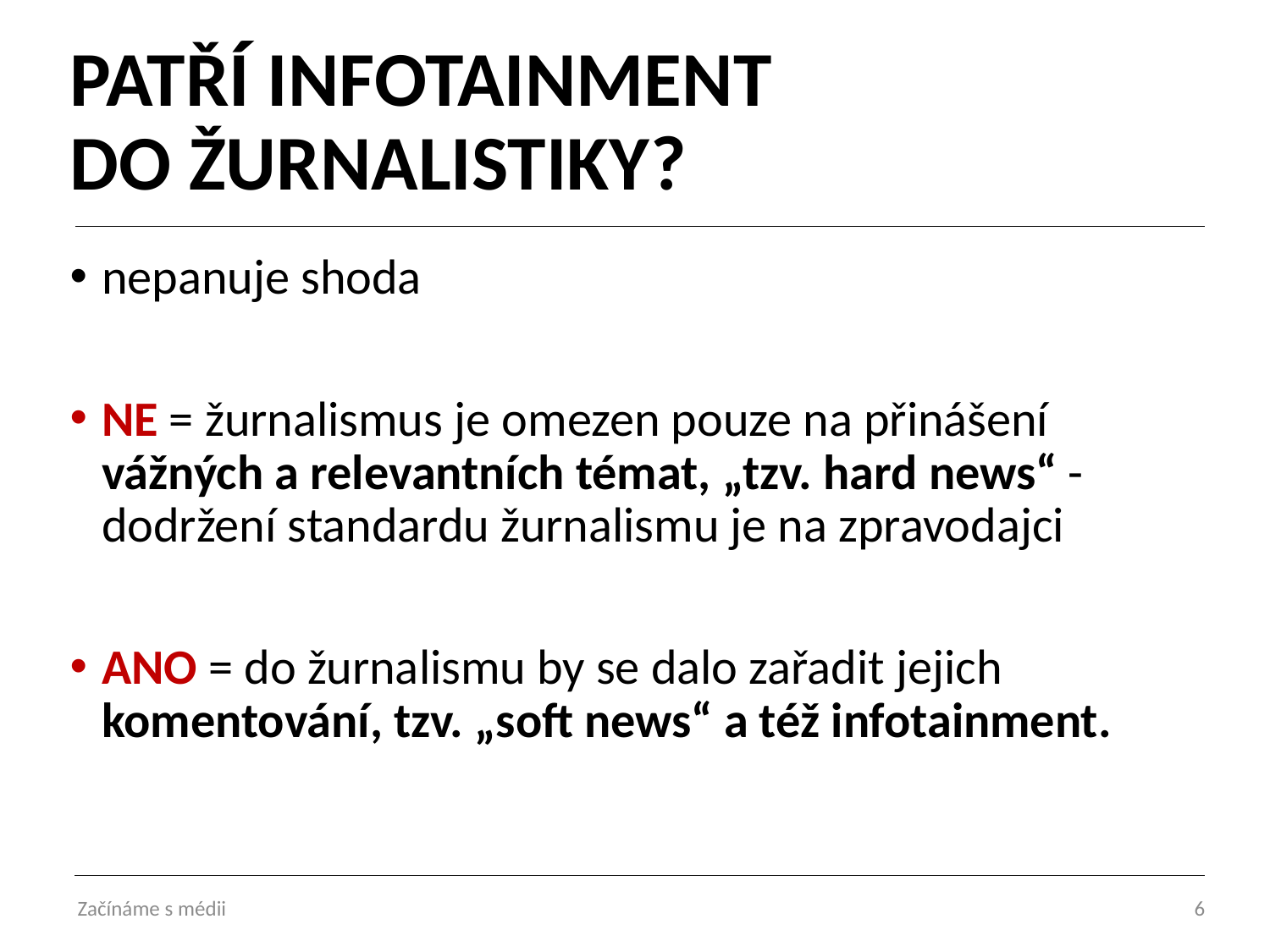

# PATŘÍ INFOTAINMENT DO ŽURNALISTIKY?
nepanuje shoda

NE = žurnalismus je omezen pouze na přinášení vážných a relevantních témat, „tzv. hard news“ - dodržení standardu žurnalismu je na zpravodajci

ANO = do žurnalismu by se dalo zařadit jejich komentování, tzv. „soft news“ a též infotainment.

Začínáme s médii
6